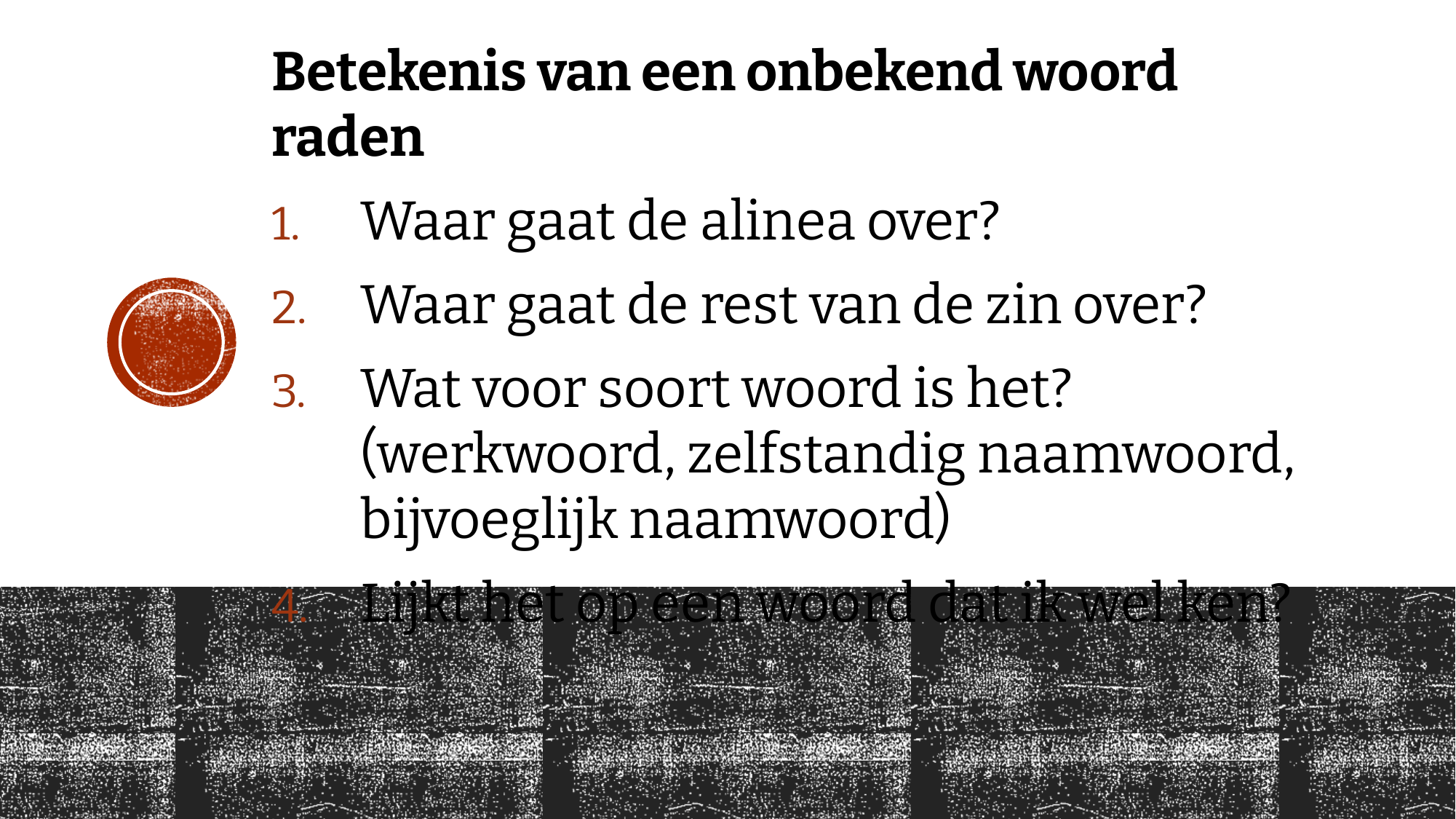

Betekenis van een onbekend woord raden
Waar gaat de alinea over?
Waar gaat de rest van de zin over?
Wat voor soort woord is het? (werkwoord, zelfstandig naamwoord, bijvoeglijk naamwoord)
Lijkt het op een woord dat ik wel ken?